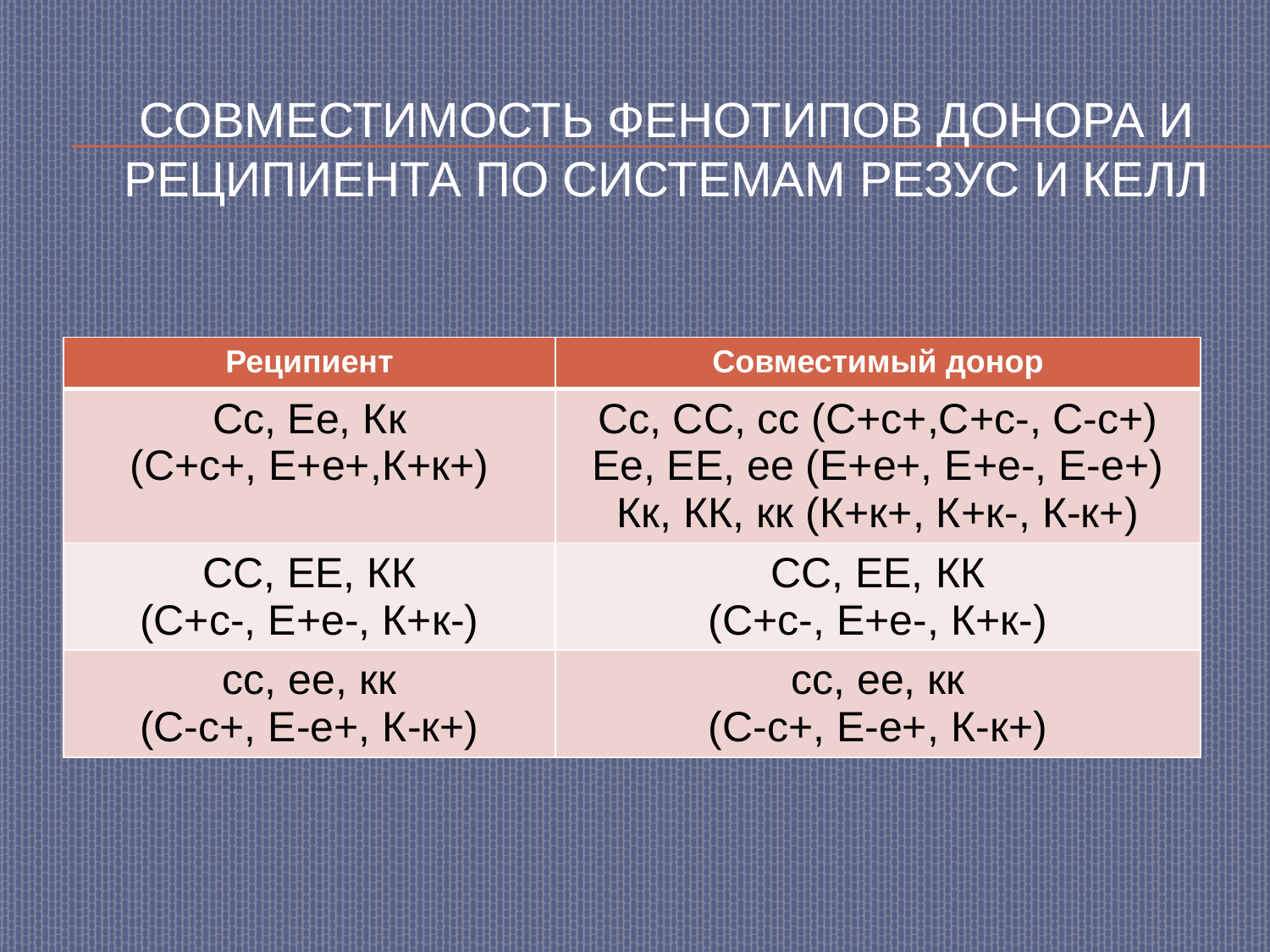

# Совместимость фенотипов донора и реципиента по системам Резус и Келл
| Реципиент | Совместимый донор |
| --- | --- |
| Сс, Ее, Кк (С+с+, Е+е+,К+к+) | Сс, СС, сс (С+с+,С+с-, С-с+) Ее, ЕЕ, ее (Е+е+, Е+е-, Е-е+) Кк, КК, кк (К+к+, К+к-, К-к+) |
| СС, ЕЕ, КК (С+с-, Е+е-, К+к-) | СС, ЕЕ, КК (С+с-, Е+е-, К+к-) |
| сс, ее, кк (С-с+, Е-е+, К-к+) | сс, ее, кк (С-с+, Е-е+, К-к+) |